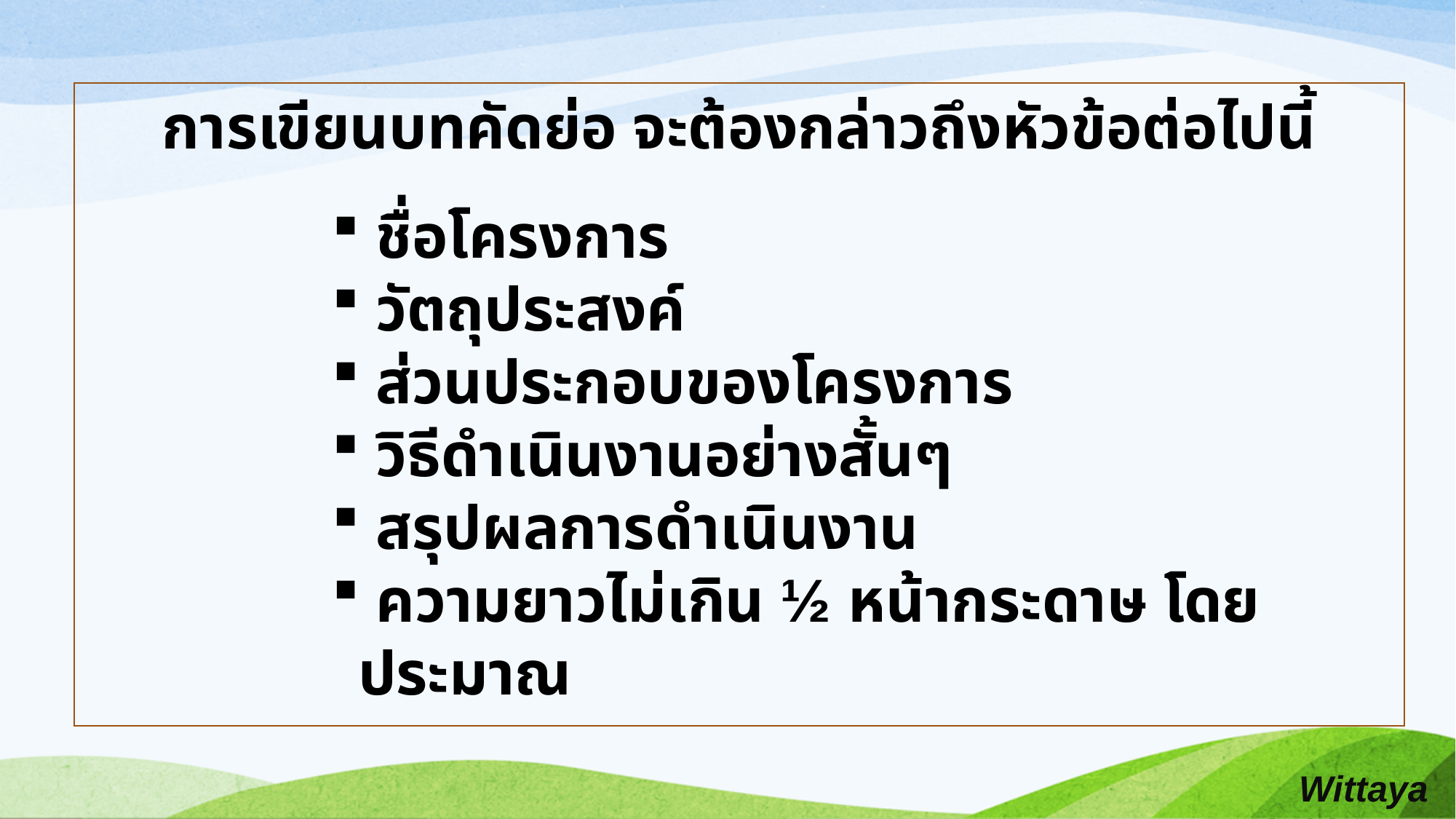

การเขียนบทคัดย่อ จะต้องกล่าวถึงหัวข้อต่อไปนี้

 ชื่อโครงการ
 วัตถุประสงค์
 ส่วนประกอบของโครงการ
 วิธีดำเนินงานอย่างสั้นๆ
 สรุปผลการดำเนินงาน
 ความยาวไม่เกิน ½ หน้ากระดาษ โดยประมาณ
Wittaya Jaiwithee ...